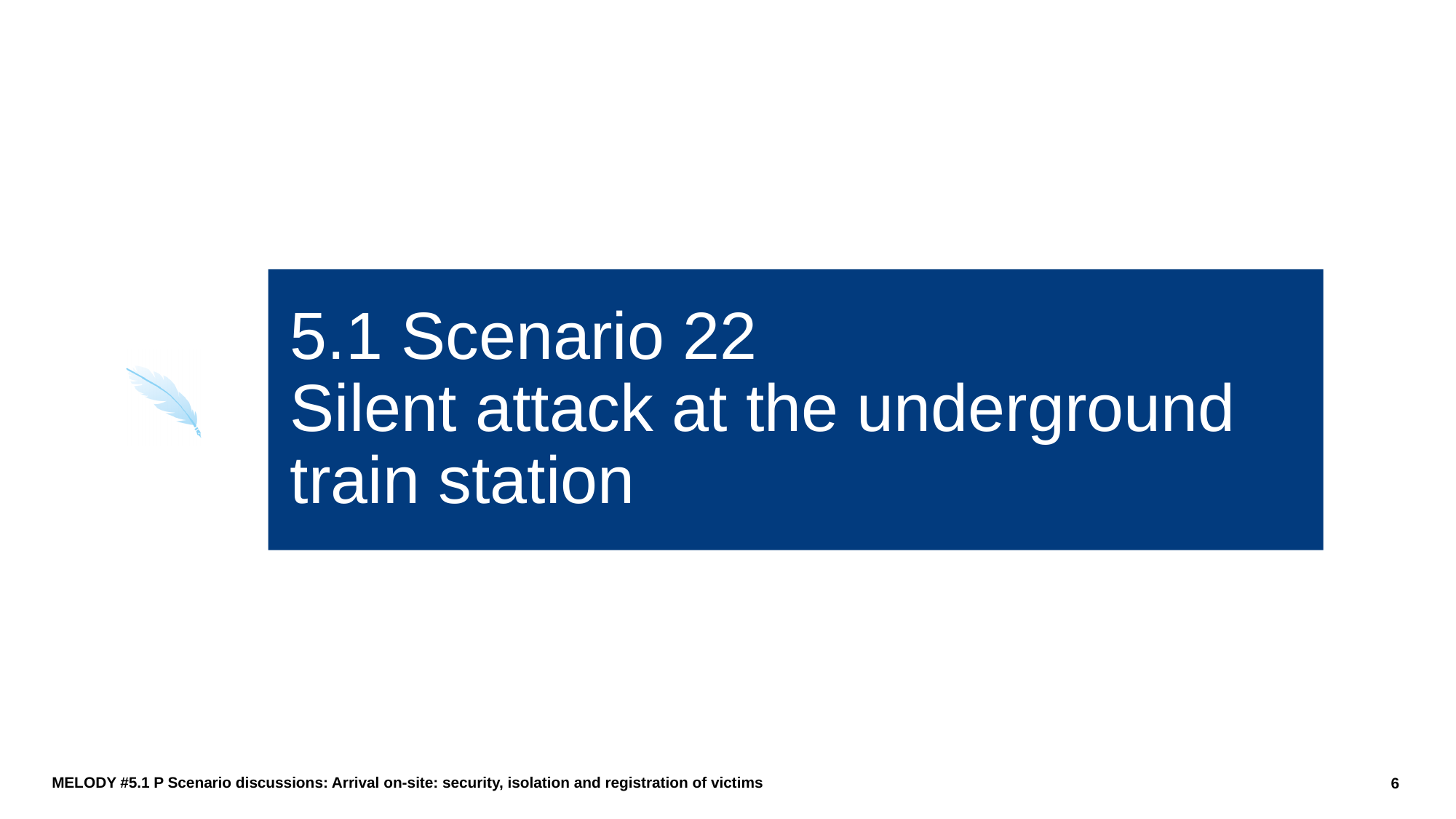

# 5.1 Scenario 22 Silent attack at the underground train station
MELODY #5.1 P Scenario discussions: Arrival on-site: security, isolation and registration of victims
6